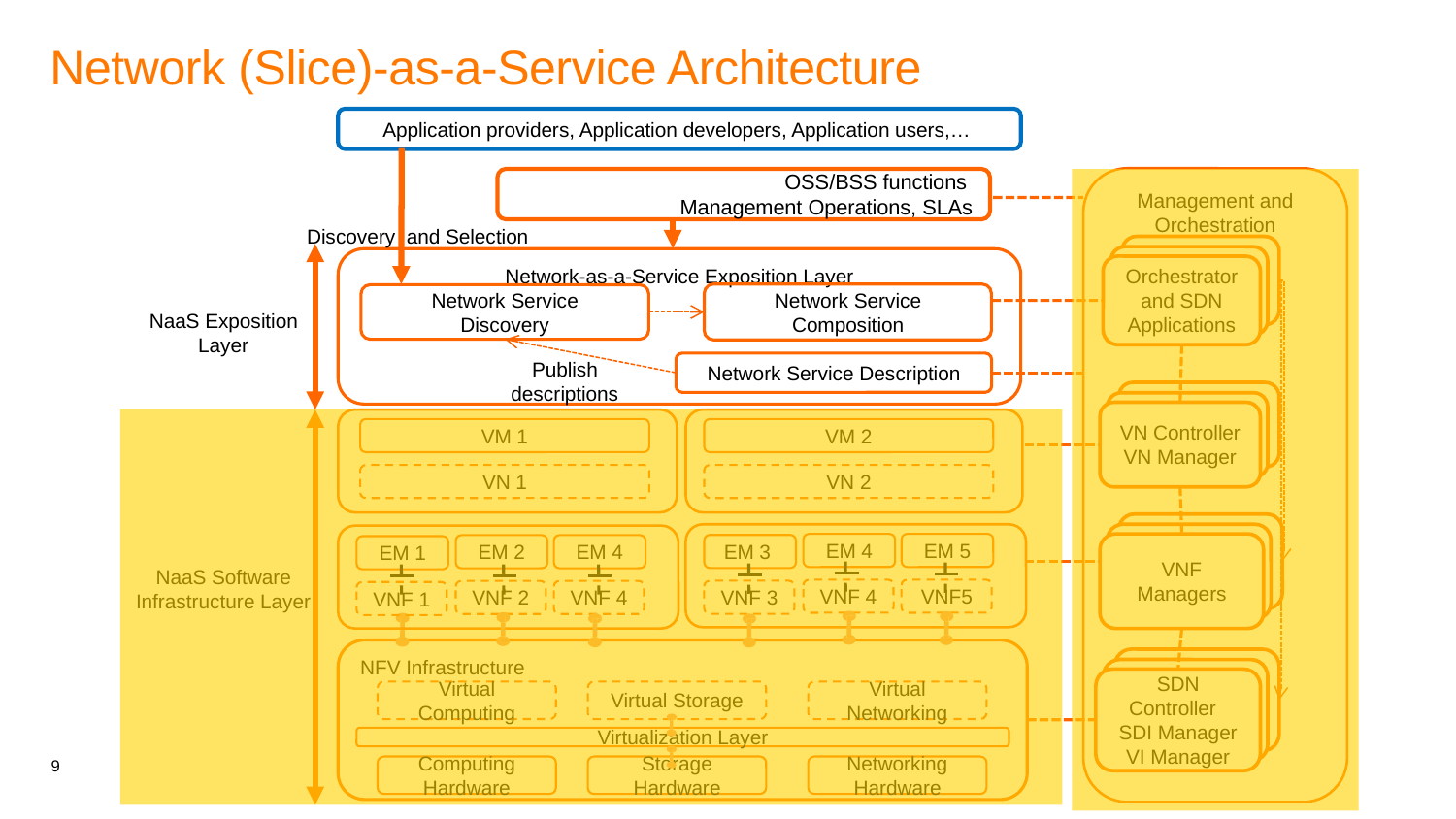

# Network (Slice)-as-a-Service Architecture
Application providers, Application developers, Application users,…
Discovery  and Selection
Network-as-a-Service Exposition Layer
Network Service Composition
Network Service
Discovery
NaaS Exposition Layer
Publish descriptions
Network Service Description

Orchestrator and SDN Applications

Management and Orchestration

VN Controller
VN Manager

VNF Managers

SDN Controller
SDI Manager
VI Manager
OSS/BSS functions
Management Operations, SLAs

VM 1
VM 2
VN 1
VN 2

EM 5
EM 4
EM 3
VNF5
VNF 4
VNF 3

EM 4
EM 2
EM 1
VNF 4
VNF 2
VNF 1

NaaS Software Infrastructure Layer
NFV Infrastructure
Virtual Computing
Virtual Storage
Virtual Networking
Virtualization Layer
Computing Hardware
Storage Hardware
Networking Hardware